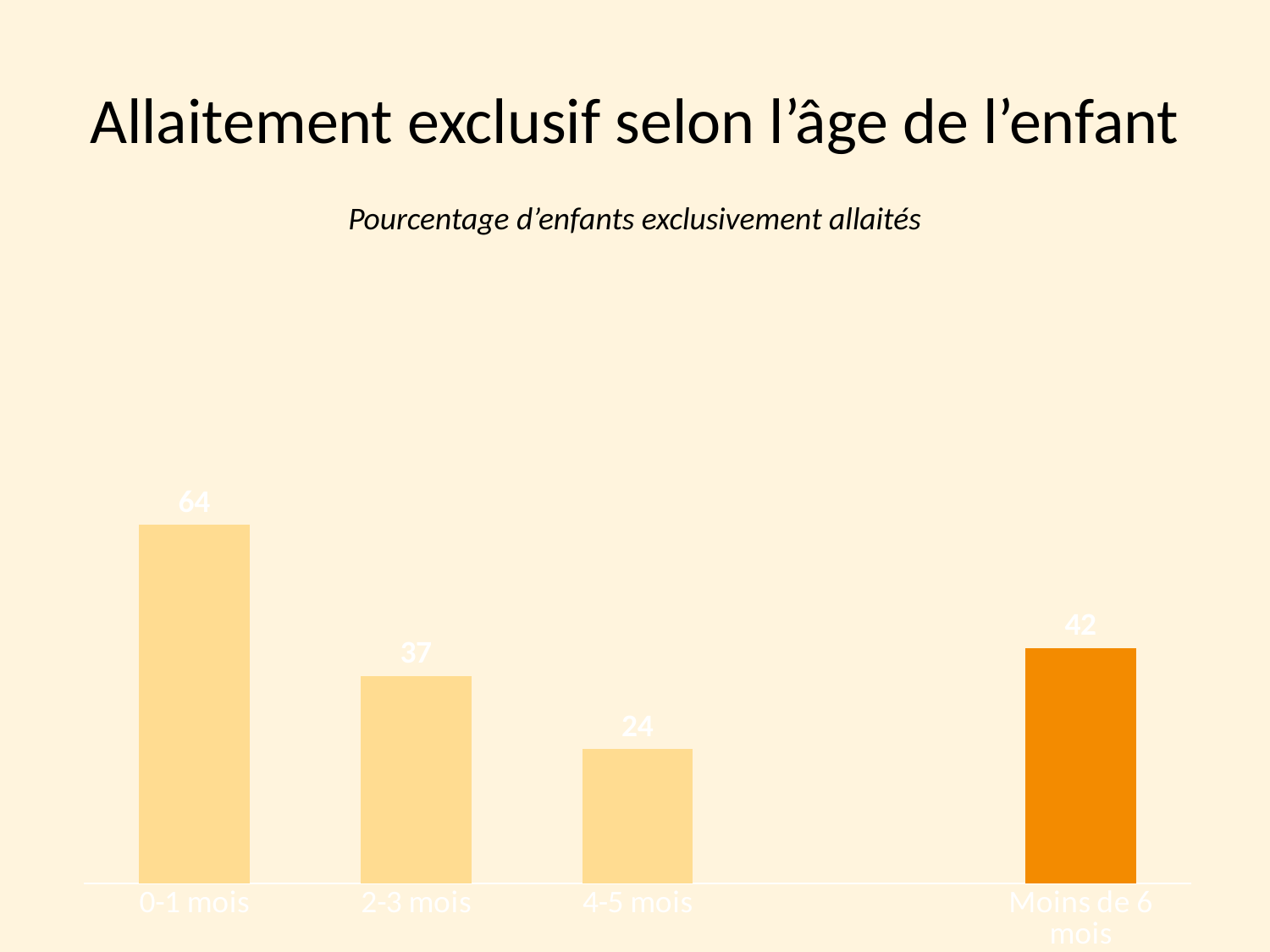

# Allaitement exclusif selon l’âge de l’enfant
Pourcentage d’enfants exclusivement allaités

### Chart

| Category | Series 1 |
|---|---|
| 0-1 mois | 64.0 |
| 2-3 mois | 37.0 |
| 4-5 mois | 24.0 |
|  | None |
| Moins de 6 mois | 42.0 |